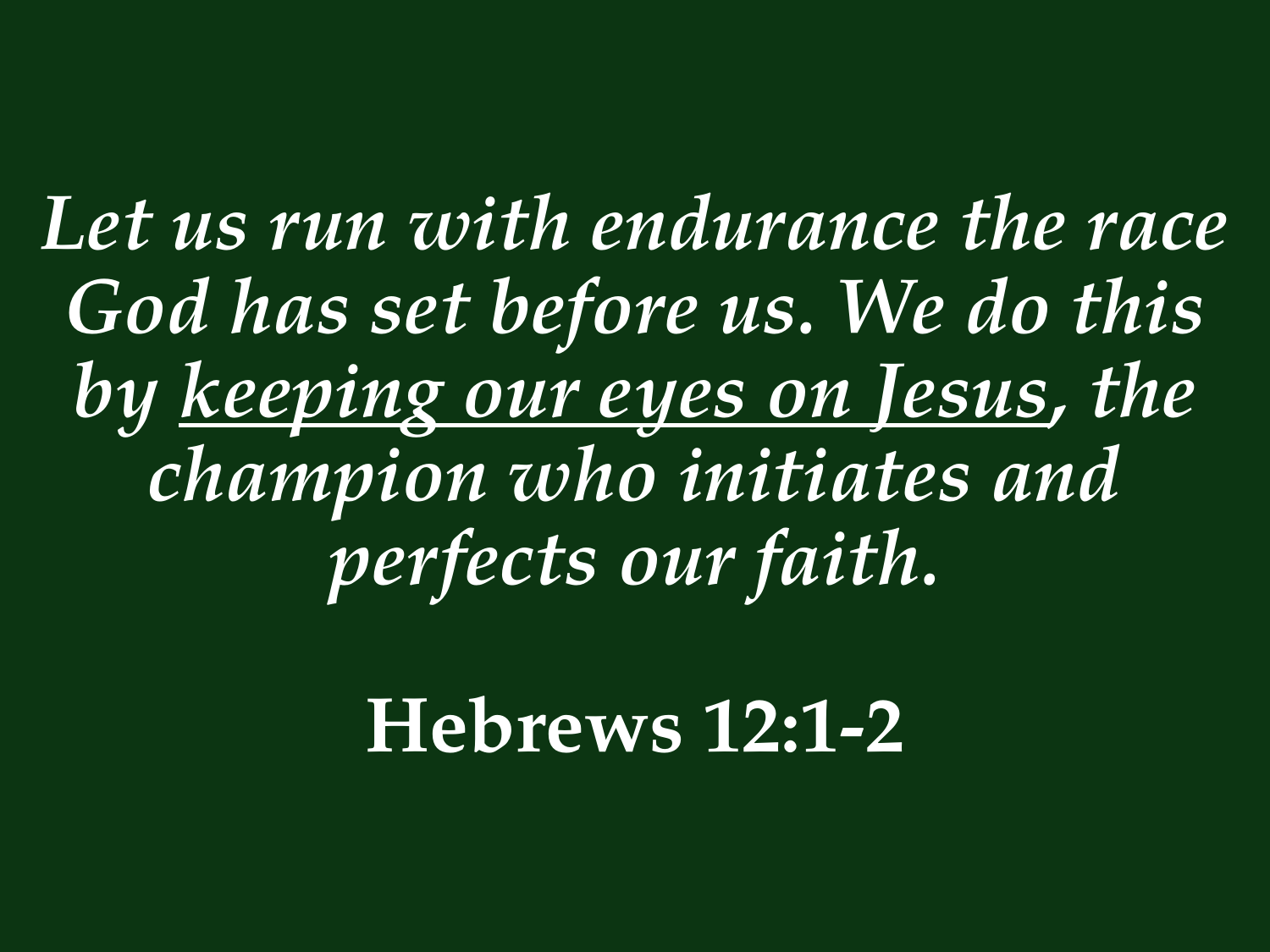

# Let us run with endurance the race God has set before us. We do this by keeping our eyes on Jesus, the champion who initiates and perfects our faith. Hebrews 12:1-2